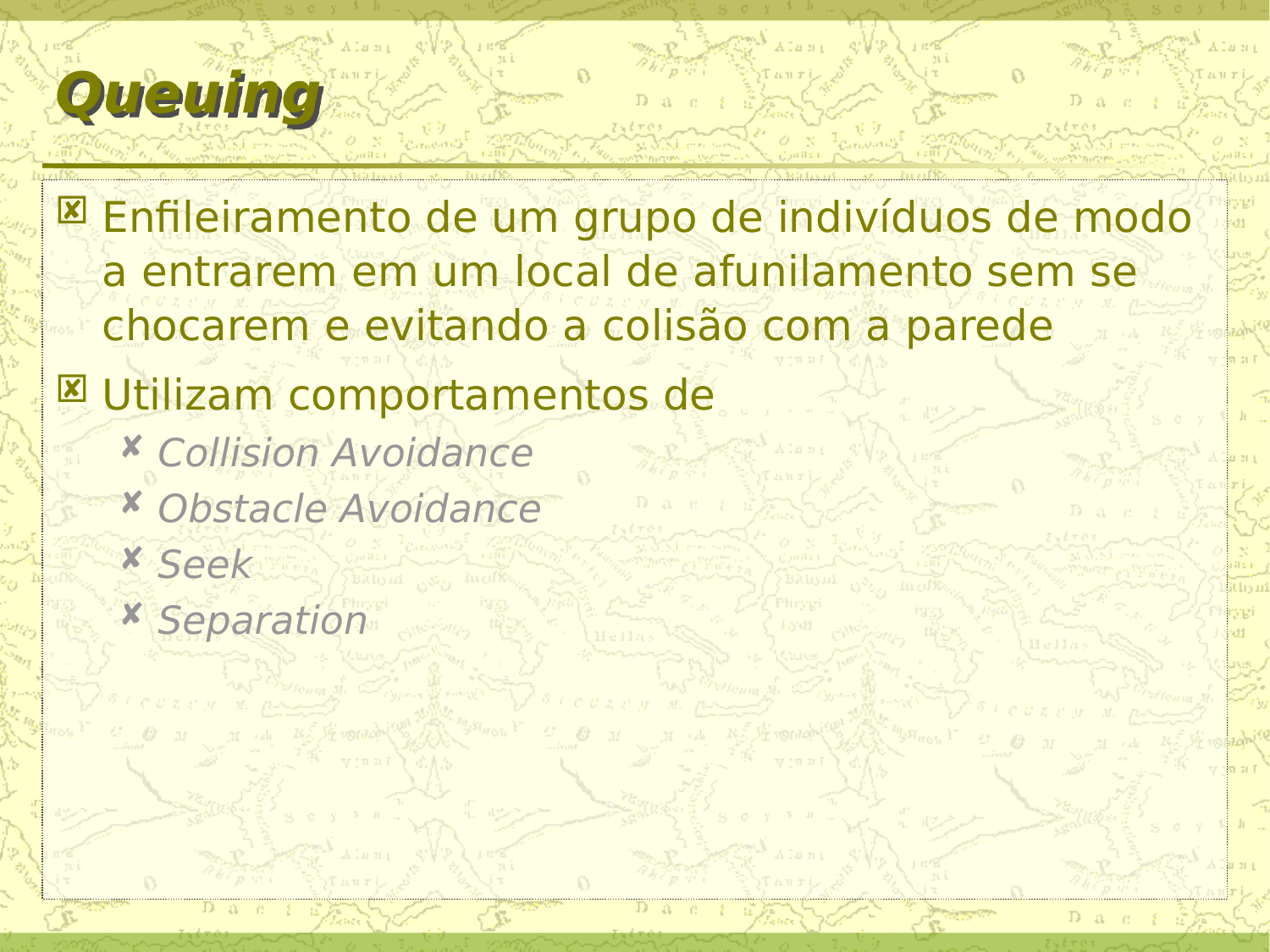

# Queuing
Enfileiramento de um grupo de indivíduos de modo a entrarem em um local de afunilamento sem se chocarem e evitando a colisão com a parede
Utilizam comportamentos de
Collision Avoidance
Obstacle Avoidance
Seek
Separation